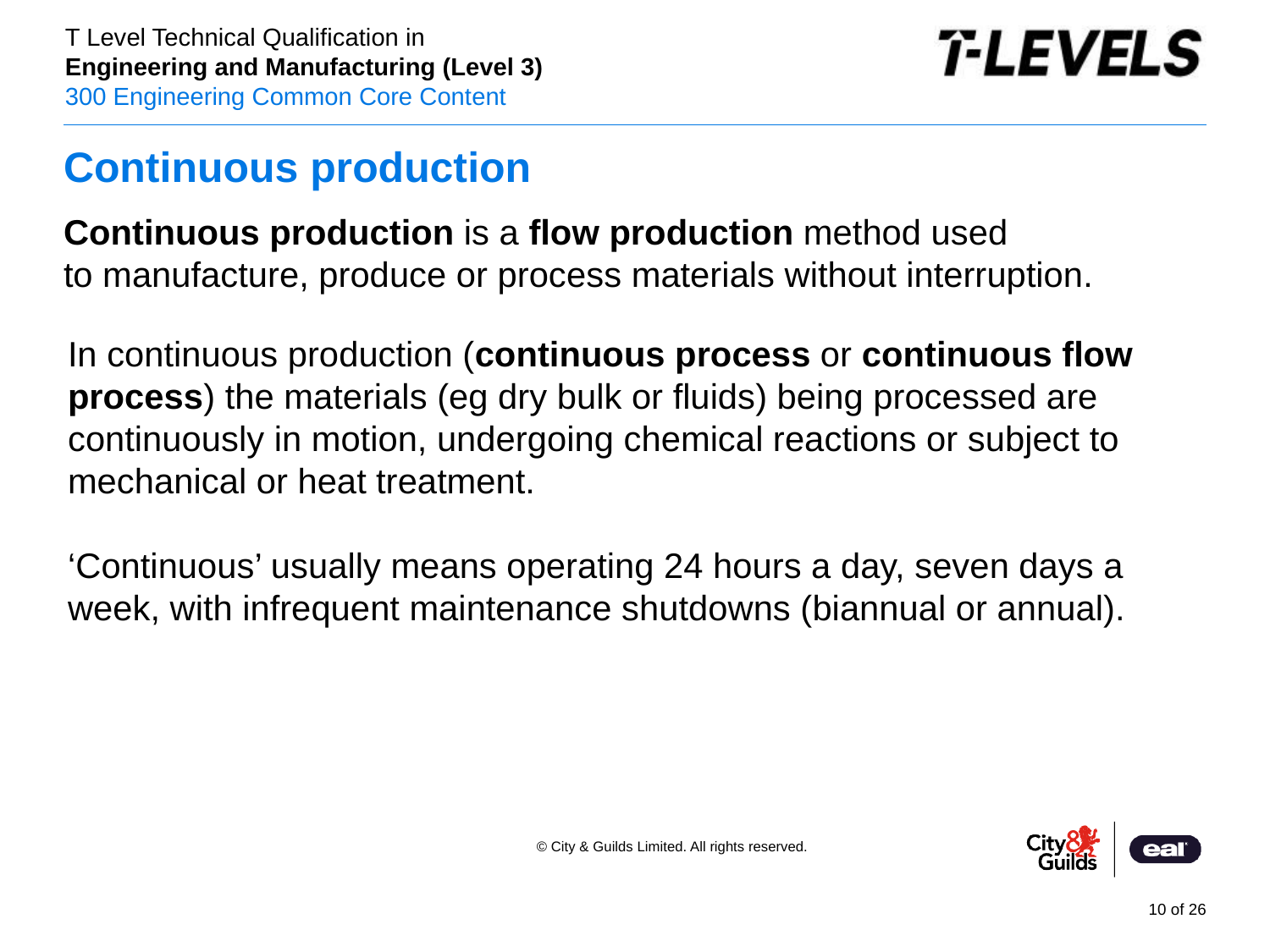

# Continuous production
Continuous production is a flow production method used to manufacture, produce or process materials without interruption.
In continuous production (continuous process or continuous flow process) the materials (eg dry bulk or fluids) being processed are continuously in motion, undergoing chemical reactions or subject to mechanical or heat treatment.

‘Continuous’ usually means operating 24 hours a day, seven days a week, with infrequent maintenance shutdowns (biannual or annual).